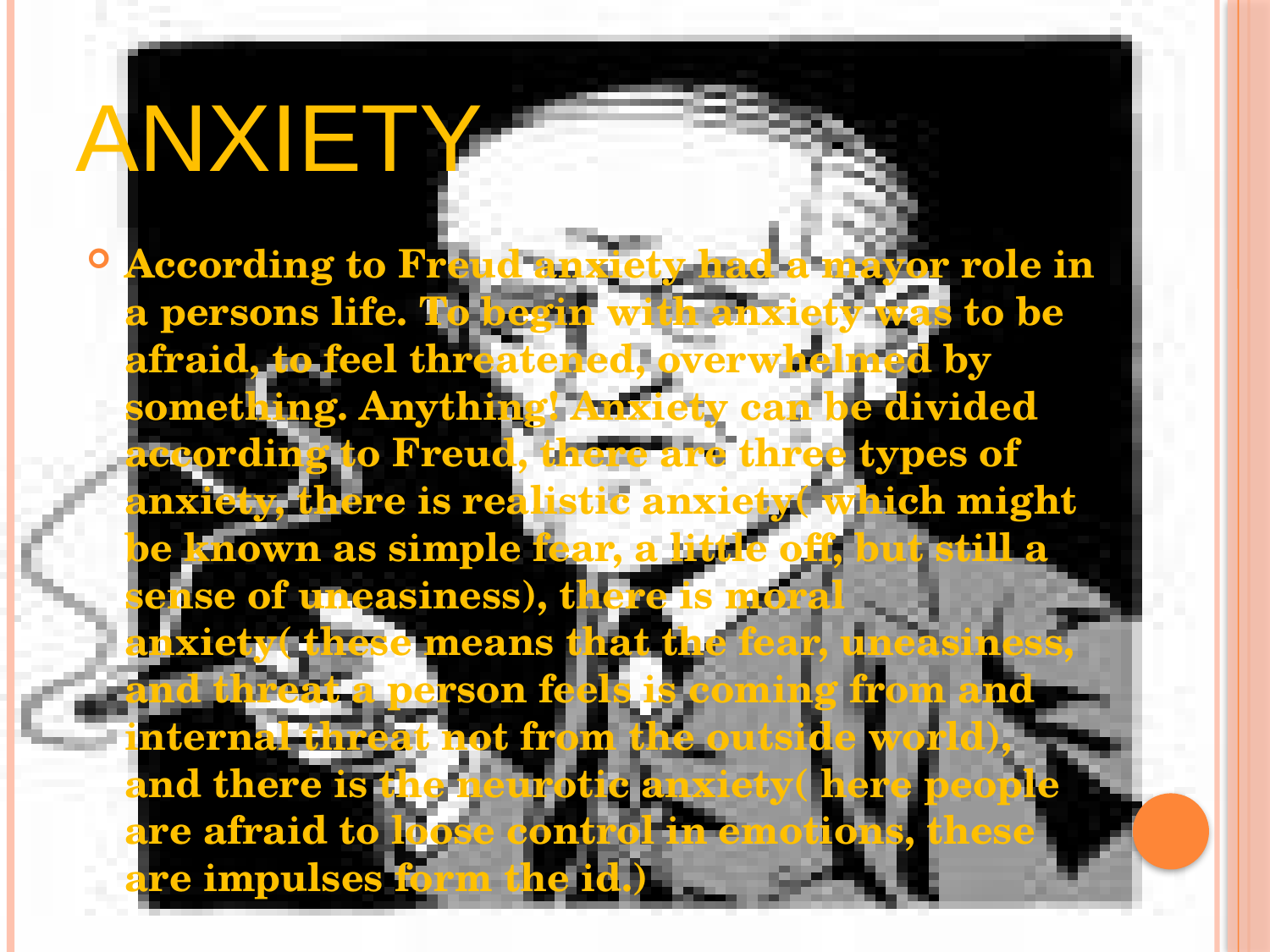

# ANXIETY
According to Freud anxiety had a mayor role in a persons life. To begin with anxiety was to be afraid, to feel threatened, overwhelmed by something. Anything! Anxiety can be divided according to Freud, there are three types of anxiety, there is realistic anxiety( which might be known as simple fear, a little off, but still a sense of uneasiness), there is moral anxiety( these means that the fear, uneasiness, and threat a person feels is coming from and internal threat not from the outside world), and there is the neurotic anxiety( here people are afraid to loose control in emotions, these are impulses form the id.)